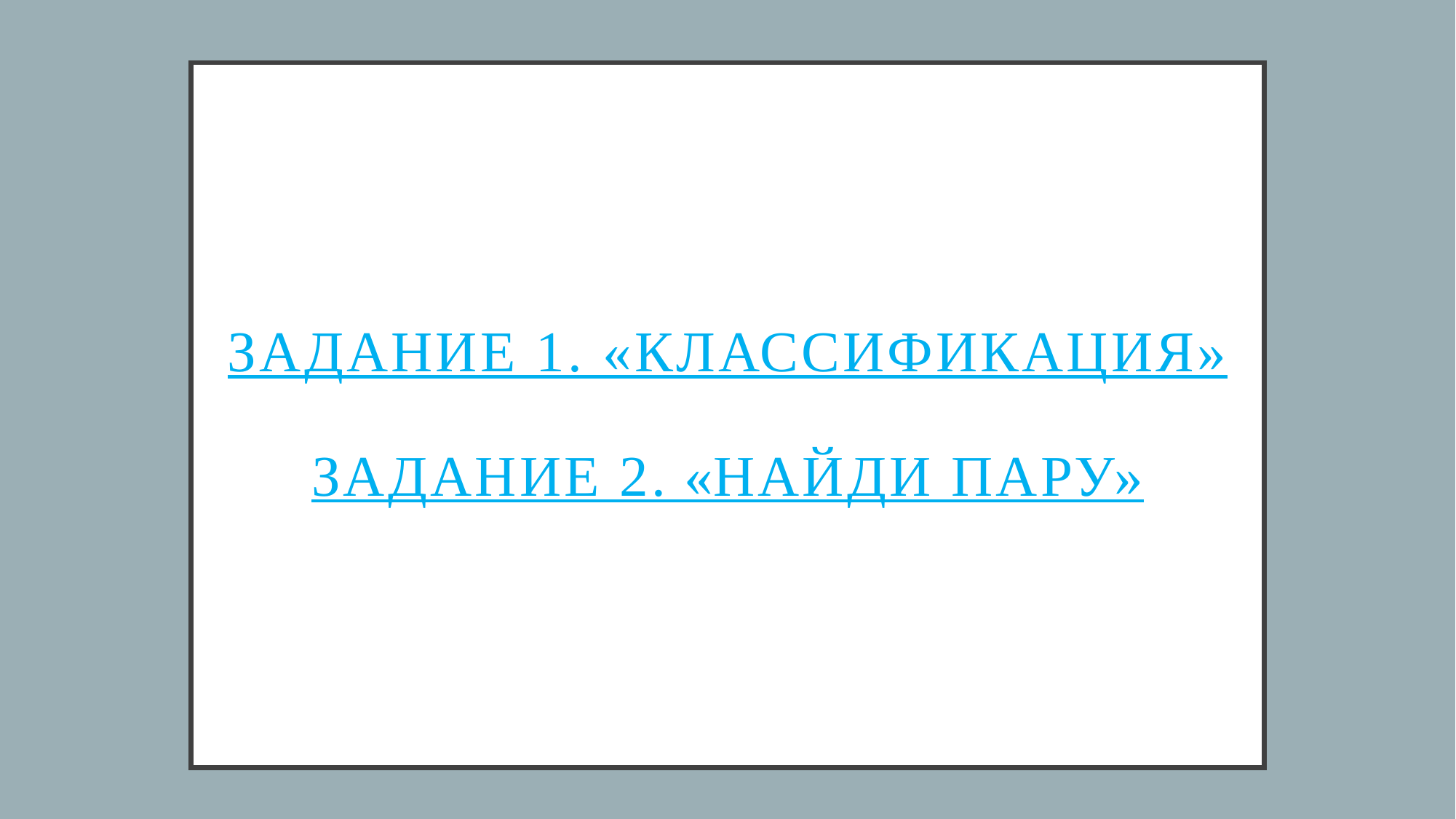

# Задание 1. «Классификация» Задание 2. «Найди пару»